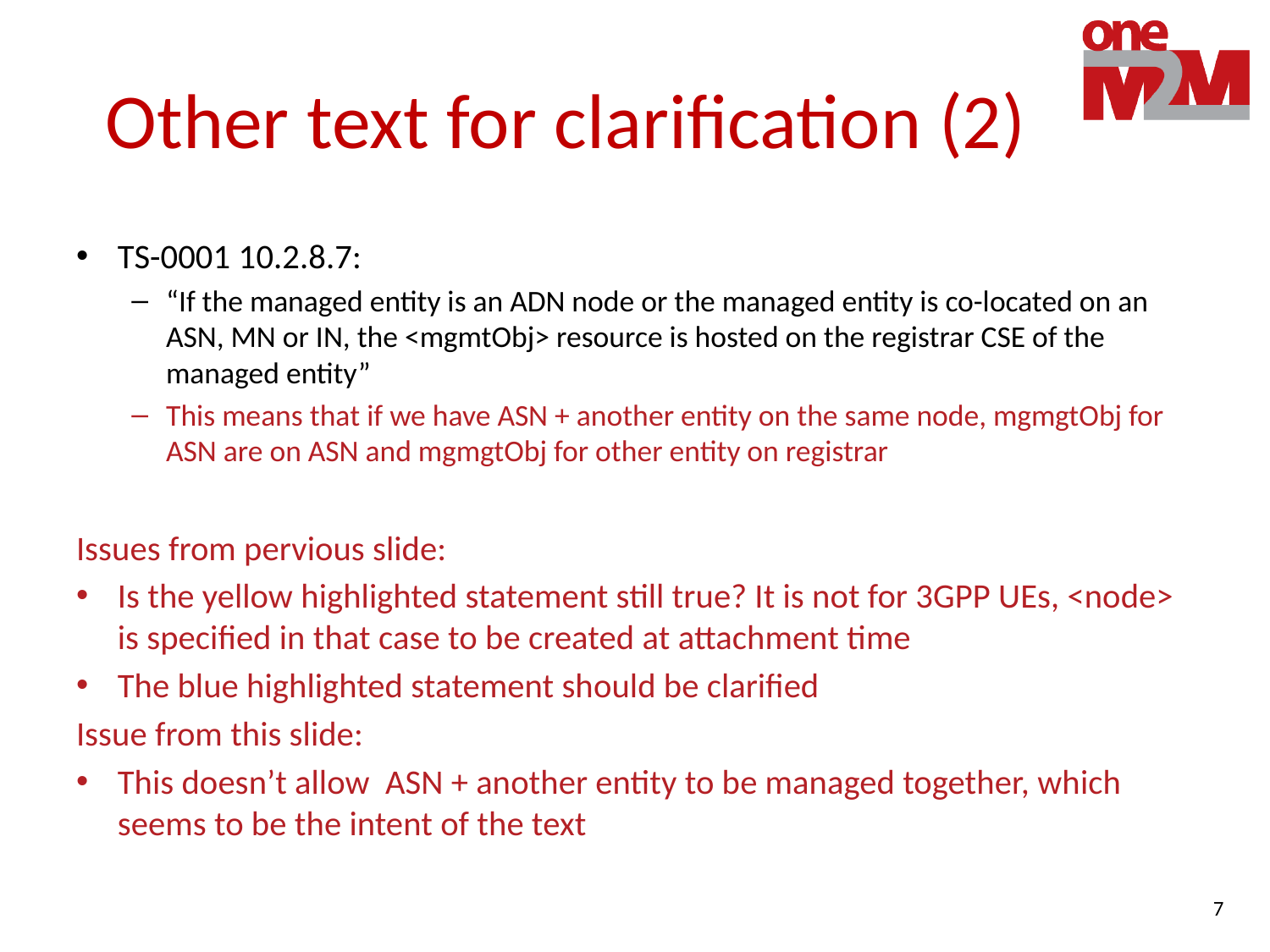

# Other text for clarification (2)

TS-0001 10.2.8.7:
“If the managed entity is an ADN node or the managed entity is co-located on an ASN, MN or IN, the <mgmtObj> resource is hosted on the registrar CSE of the managed entity”
This means that if we have ASN + another entity on the same node, mgmgtObj for ASN are on ASN and mgmgtObj for other entity on registrar

Issues from pervious slide:
Is the yellow highlighted statement still true? It is not for 3GPP UEs, <node> is specified in that case to be created at attachment time
The blue highlighted statement should be clarified
Issue from this slide:
This doesn’t allow  ASN + another entity to be managed together, which seems to be the intent of the text